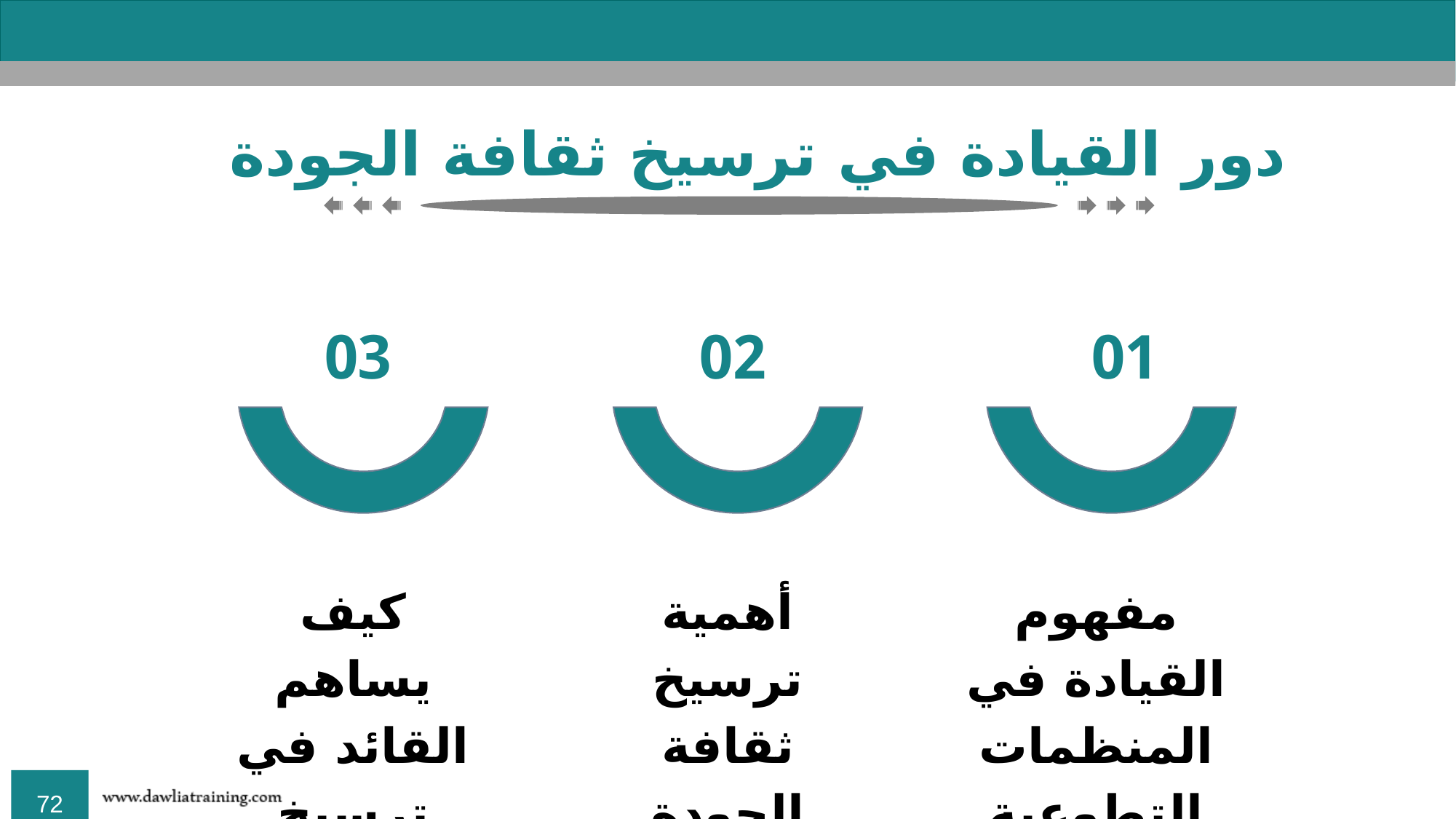

دور القيادة في ترسيخ ثقافة الجودة

03

كيف يساهم القائد في ترسيخ ثقافة الجودة
02

أهمية ترسيخ ثقافة الجودة
01

مفهوم القيادة في المنظمات التطوعية